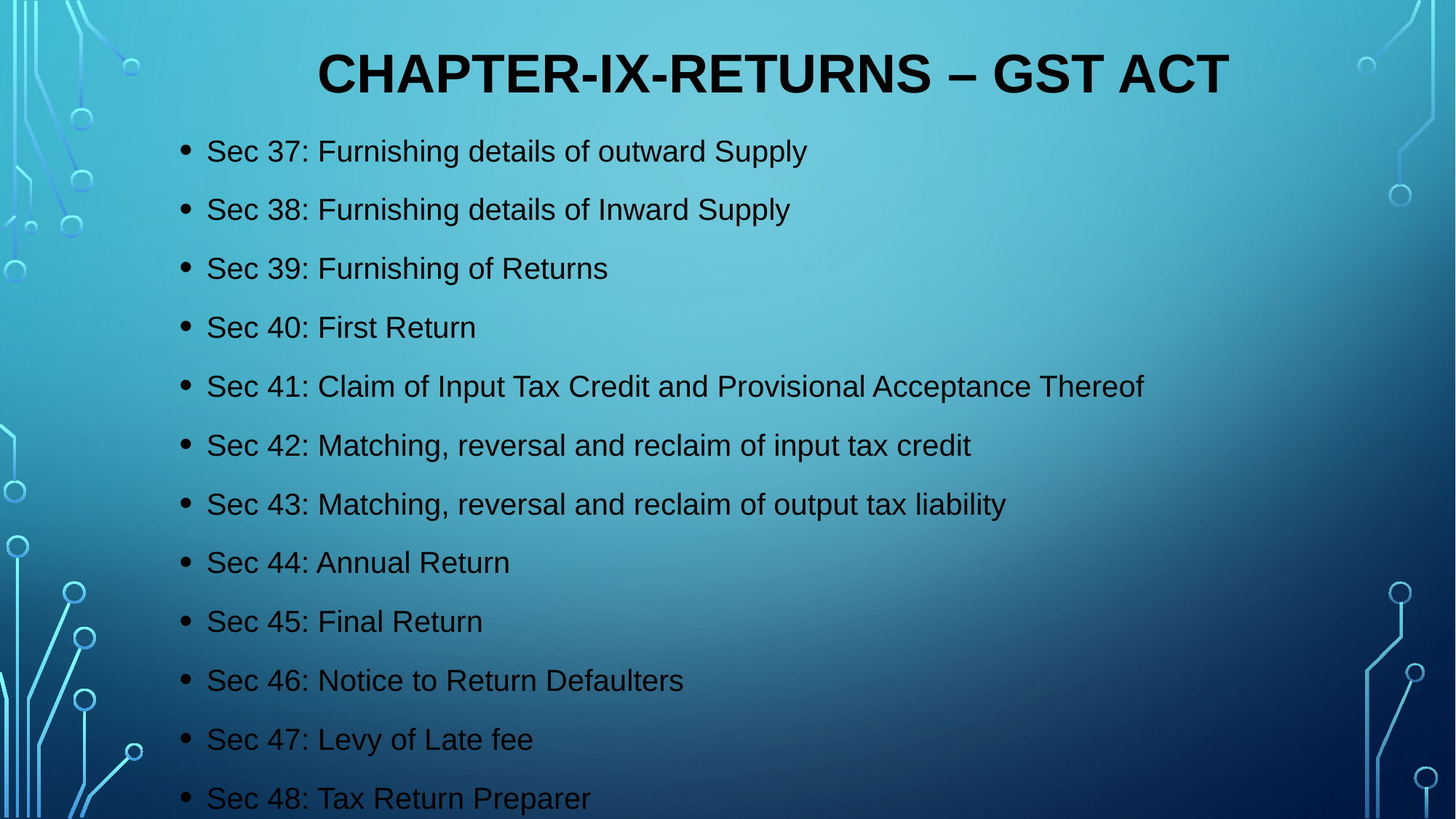

# Chapter-IX-Returns – GST ACT
Sec 37: Furnishing details of outward Supply
Sec 38: Furnishing details of Inward Supply
Sec 39: Furnishing of Returns
Sec 40: First Return
Sec 41: Claim of Input Tax Credit and Provisional Acceptance Thereof
Sec 42: Matching, reversal and reclaim of input tax credit
Sec 43: Matching, reversal and reclaim of output tax liability
Sec 44: Annual Return
Sec 45: Final Return
Sec 46: Notice to Return Defaulters
Sec 47: Levy of Late fee
Sec 48: Tax Return Preparer